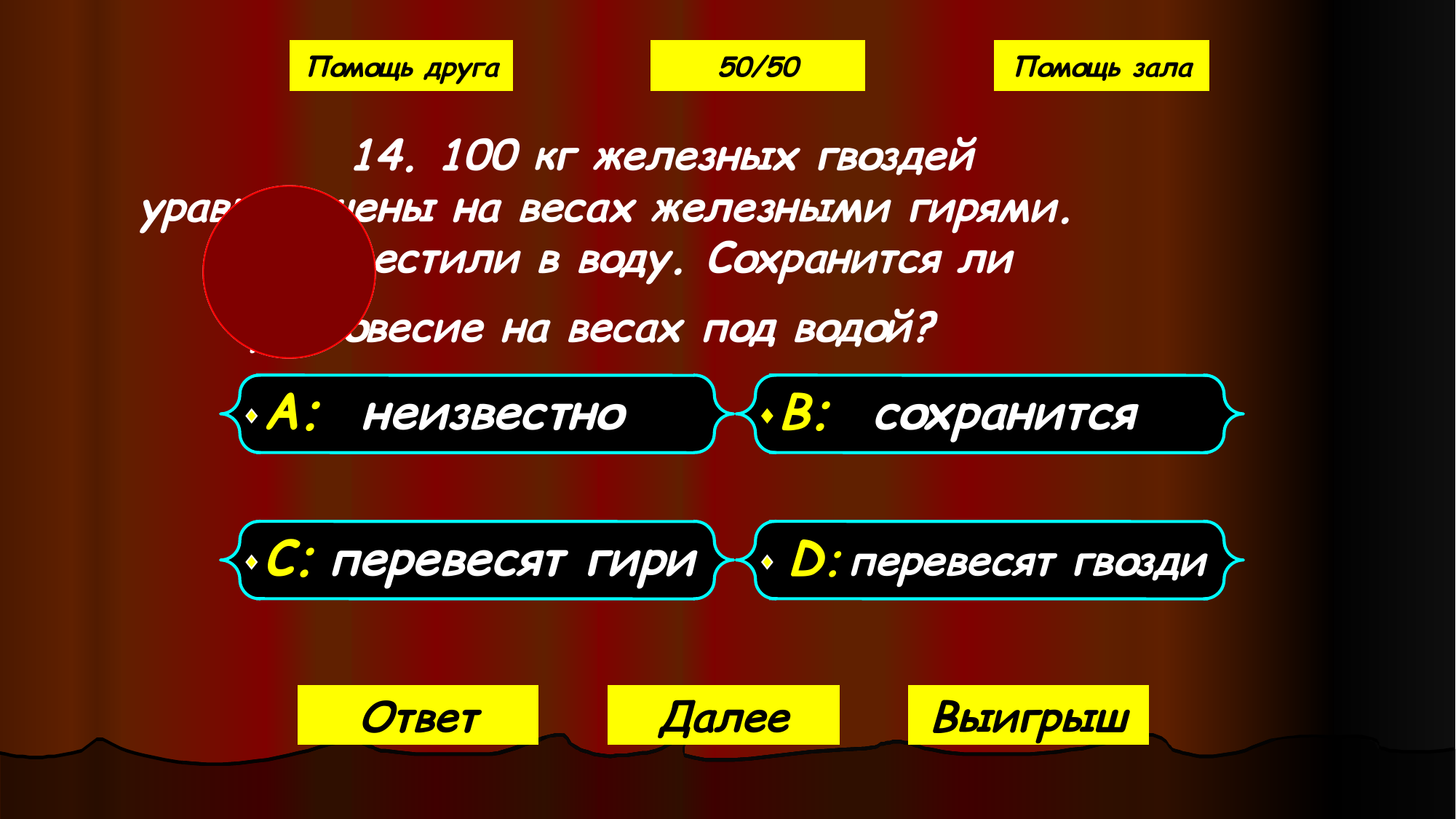

Помощь друга
50/50
Помощь зала
		14. 100 кг железных гвоздей уравновешены на весах железными гирями. Все поместили в воду. Сохранится ли равновесие на весах под водой?

А:  неизвестно
В:  сохранится

С:  перевесят гири

D: перевесят гвозди

Ответ
Далее
Выигрыш